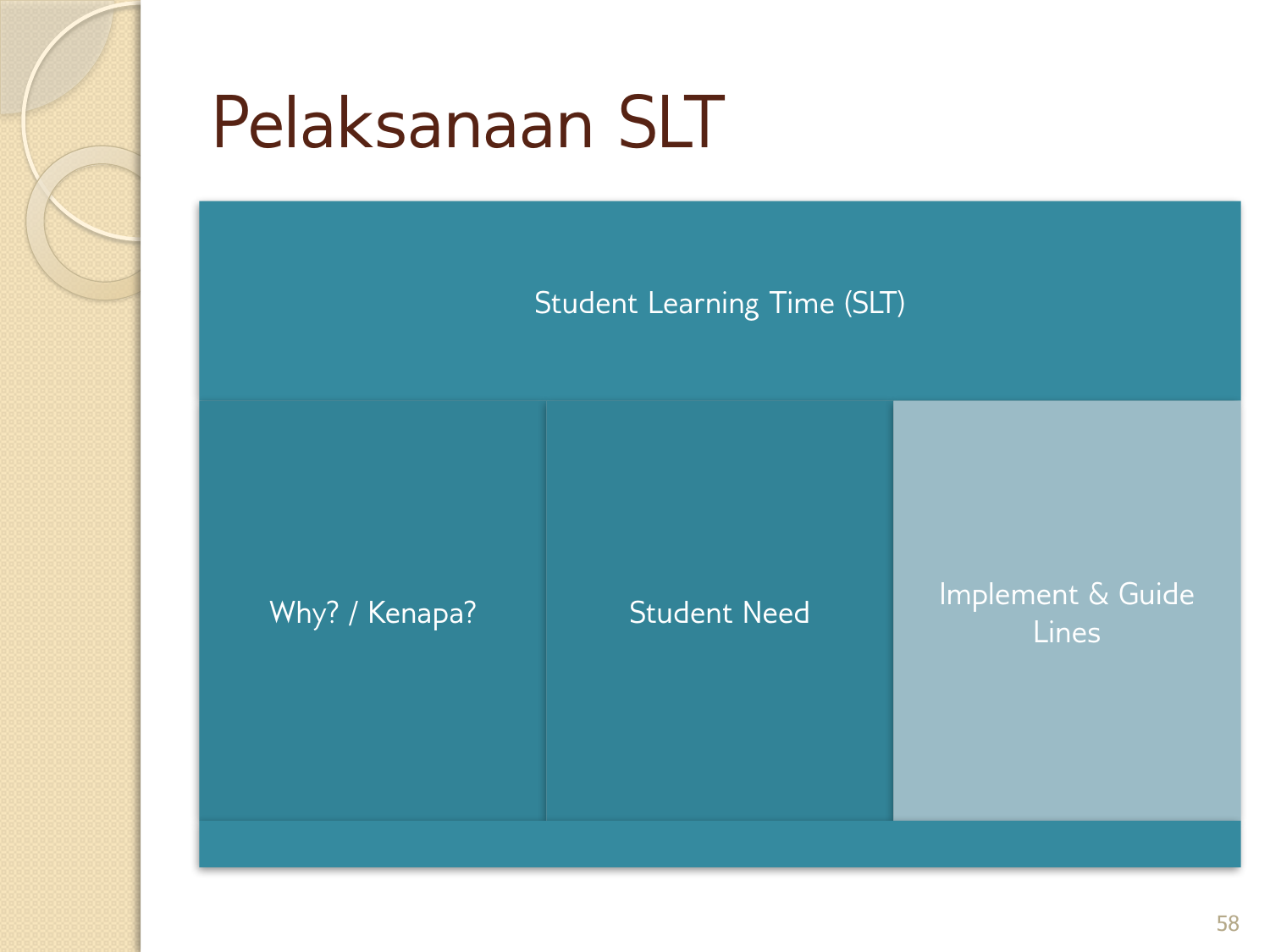

# Pelaksanaan SLT
Student Learning Time (SLT)
Why? / Kenapa?
Student Need
Implement & Guide Lines
58